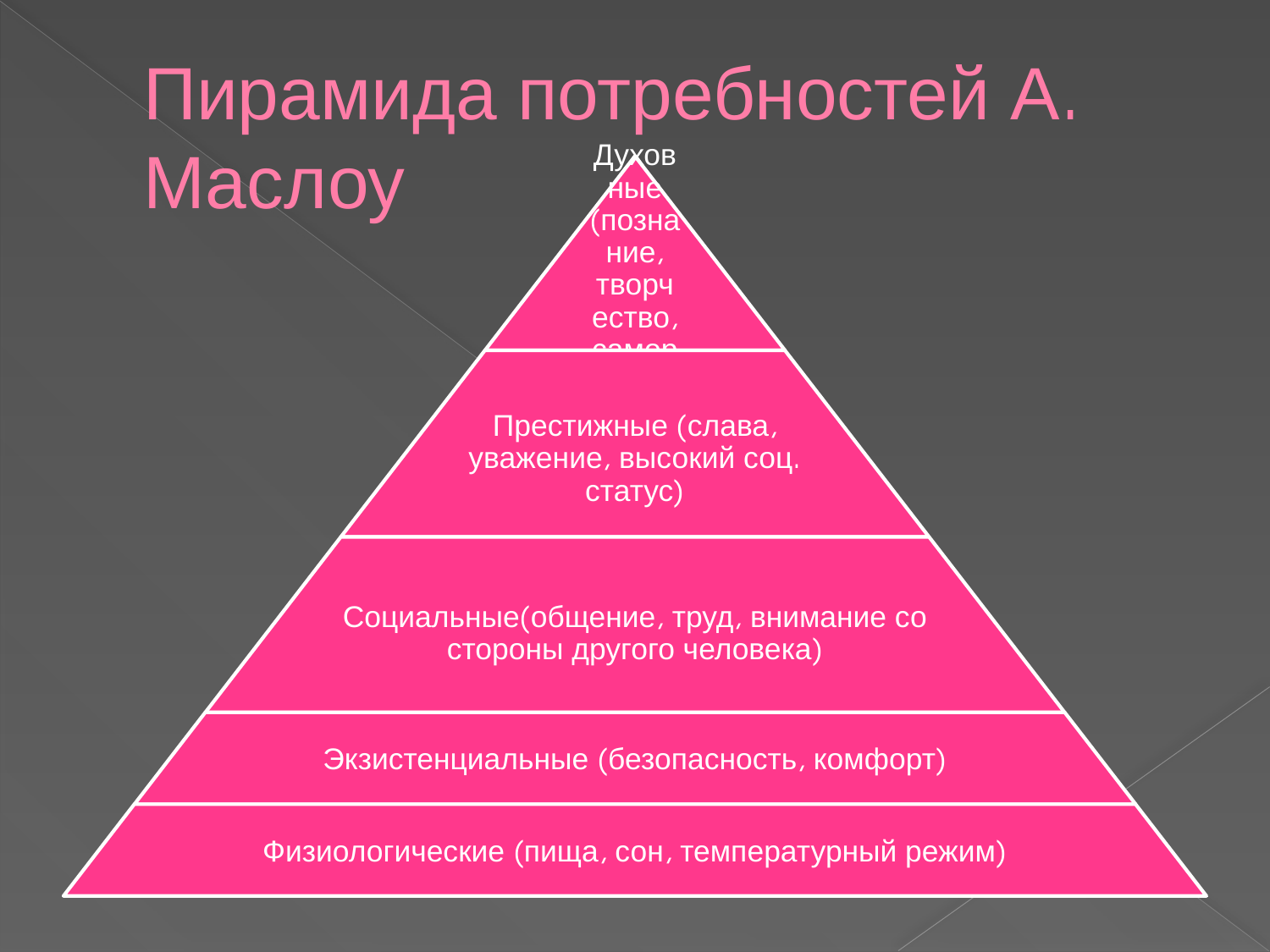

# Пирамида потребностей А. Маслоу
Духовные (познание, творчество, самореализация))
Престижные (слава, уважение, высокий соц. статус)
Социальные(общение, труд, внимание со стороны другого человека)
Экзистенциальные (безопасность, комфорт)
Физиологические (пища, сон, температурный режим)